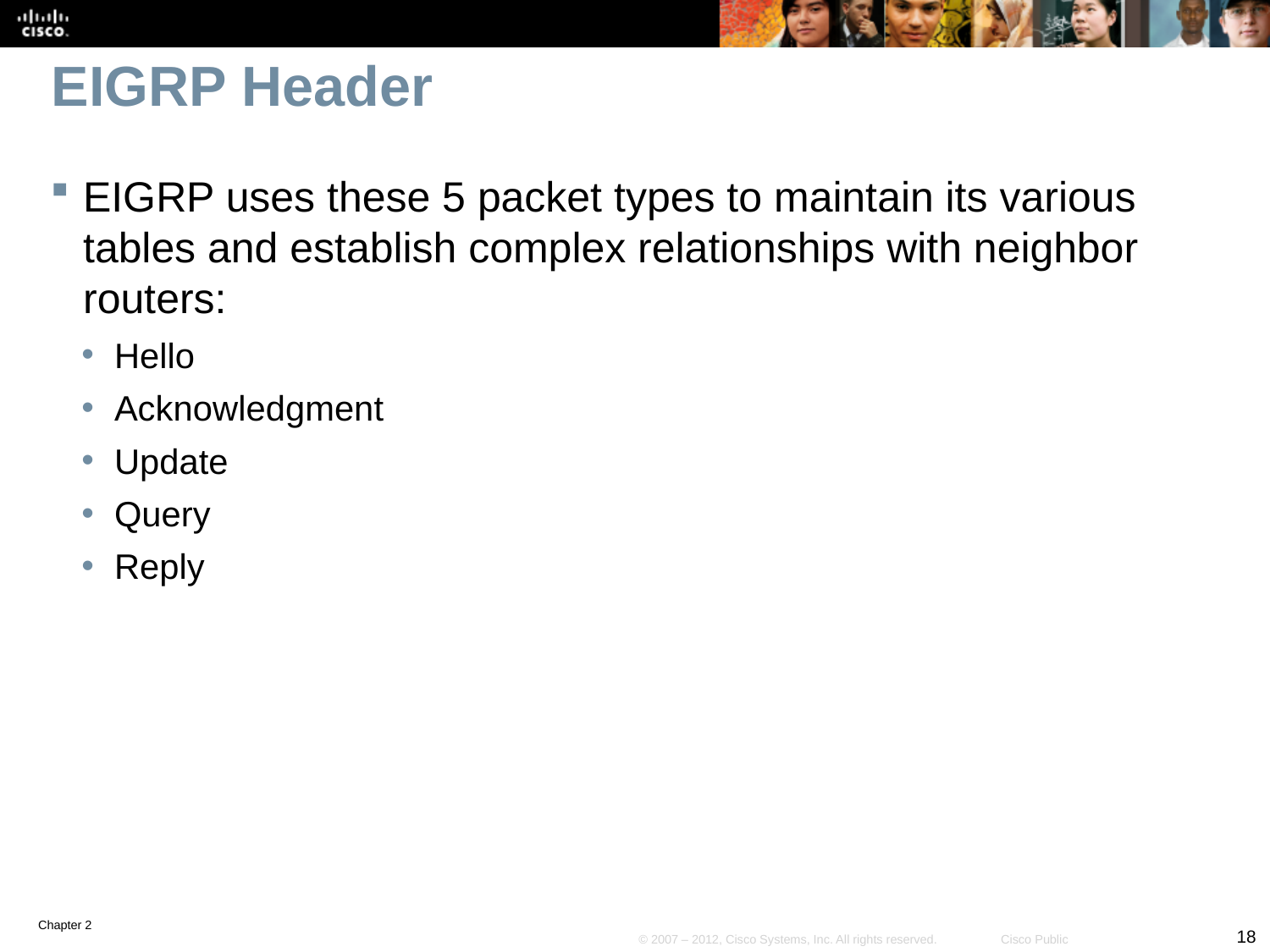

# EIGRP Header
EIGRP uses these 5 packet types to maintain its various tables and establish complex relationships with neighbor routers:
Hello
Acknowledgment
Update
Query
Reply